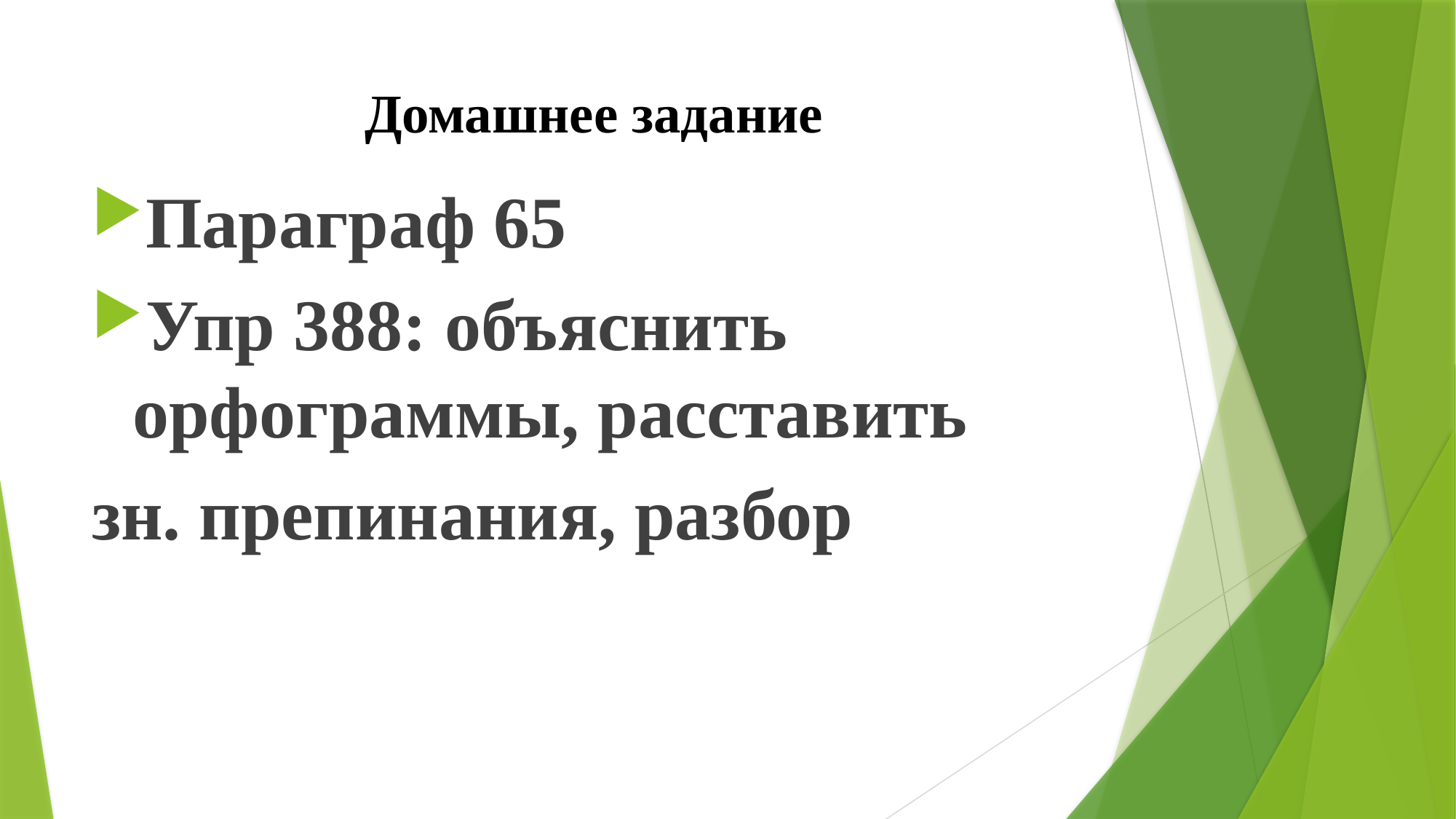

# Домашнее задание
Параграф 65
Упр 388: объяснить орфограммы, расставить
зн. препинания, разбор